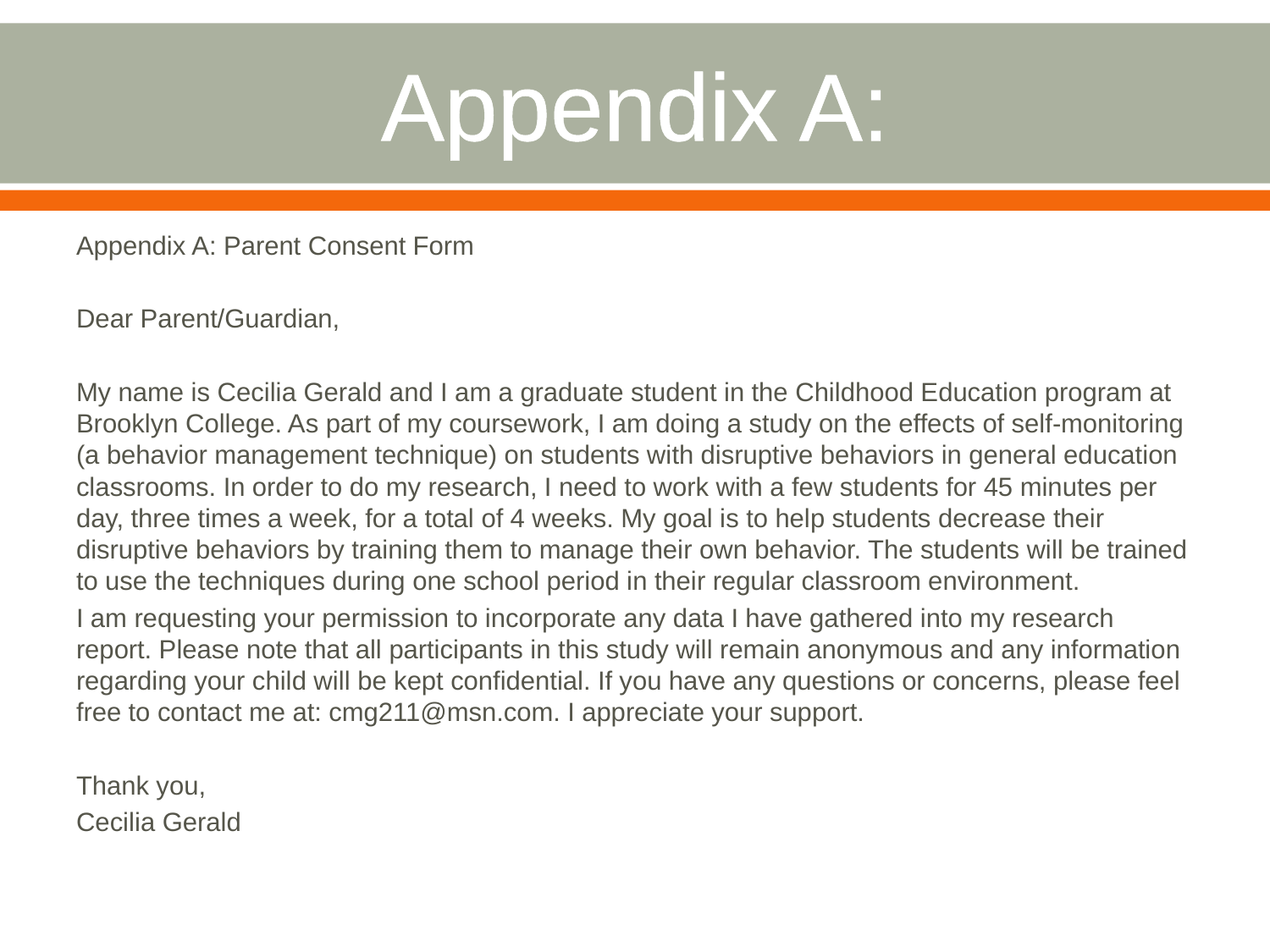

# Appendix A:
Appendix A: Parent Consent Form

Dear Parent/Guardian,

My name is Cecilia Gerald and I am a graduate student in the Childhood Education program at Brooklyn College. As part of my coursework, I am doing a study on the effects of self-monitoring (a behavior management technique) on students with disruptive behaviors in general education classrooms. In order to do my research, I need to work with a few students for 45 minutes per day, three times a week, for a total of 4 weeks. My goal is to help students decrease their disruptive behaviors by training them to manage their own behavior. The students will be trained to use the techniques during one school period in their regular classroom environment.
I am requesting your permission to incorporate any data I have gathered into my research report. Please note that all participants in this study will remain anonymous and any information regarding your child will be kept confidential. If you have any questions or concerns, please feel free to contact me at: cmg211@msn.com. I appreciate your support.

Thank you,
Cecilia Gerald